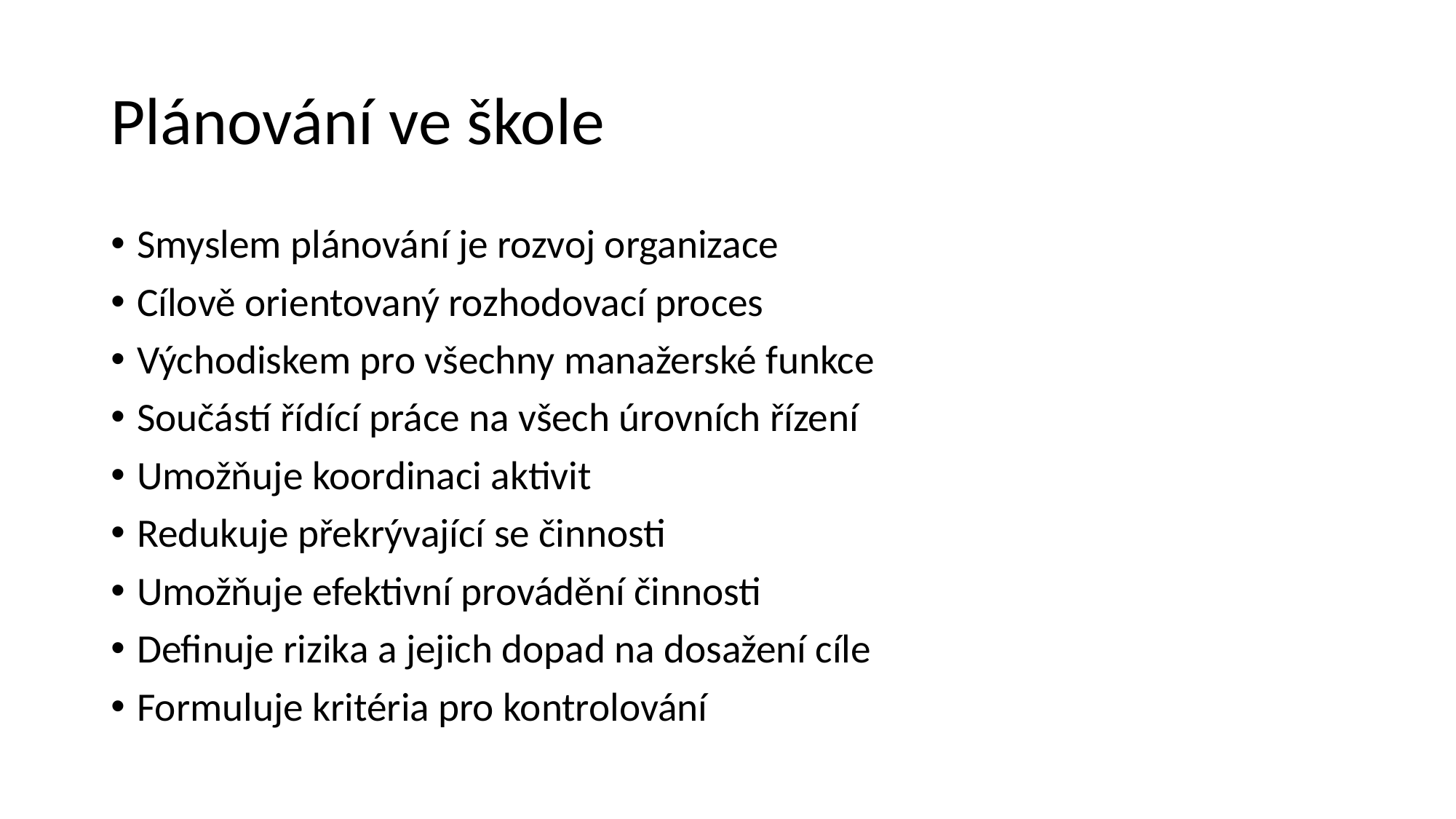

# Plánování ve škole
Smyslem plánování je rozvoj organizace
Cílově orientovaný rozhodovací proces
Východiskem pro všechny manažerské funkce
Součástí řídící práce na všech úrovních řízení
Umožňuje koordinaci aktivit
Redukuje překrývající se činnosti
Umožňuje efektivní provádění činnosti
Definuje rizika a jejich dopad na dosažení cíle
Formuluje kritéria pro kontrolování